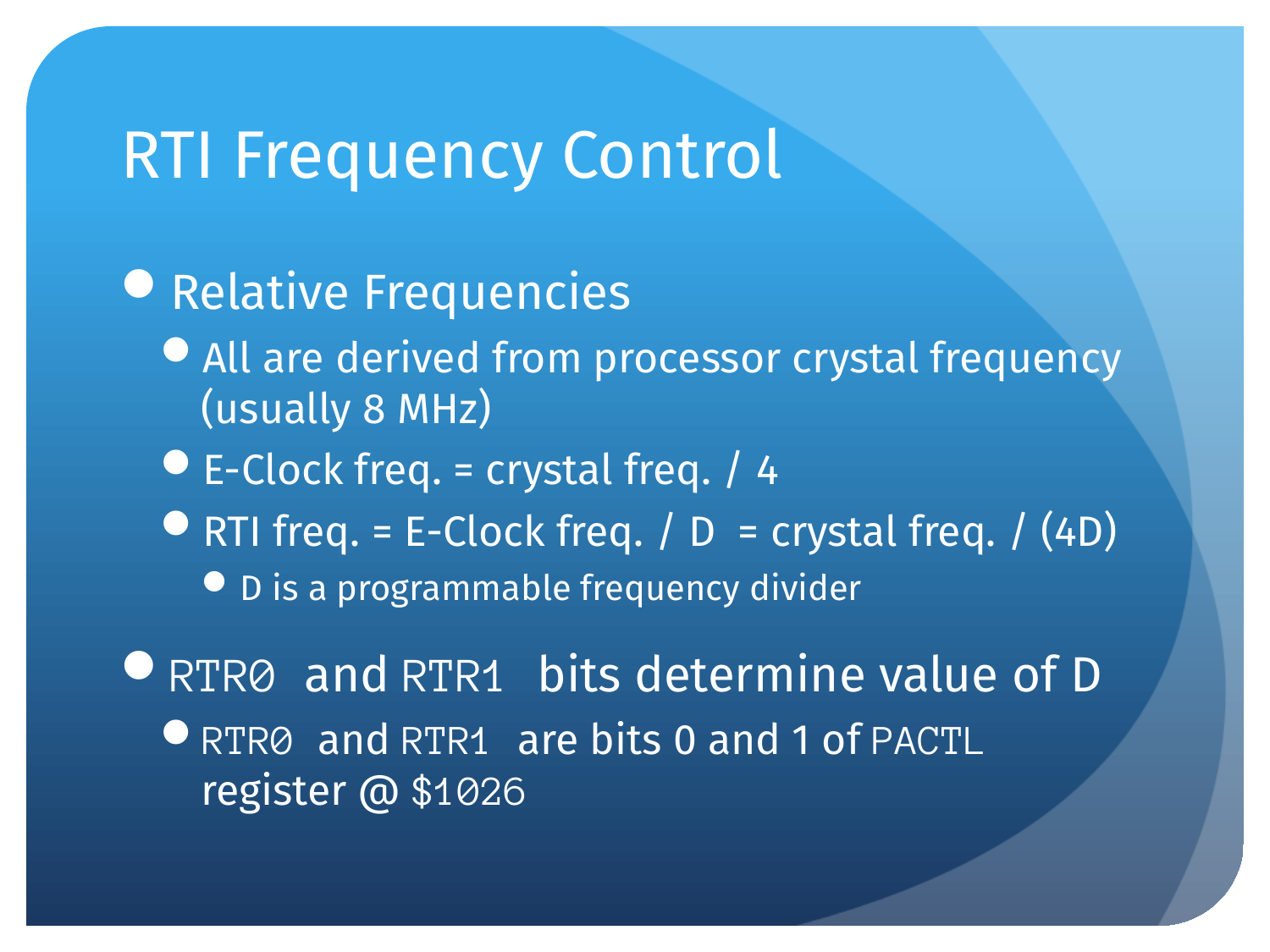

# RTI Frequency Control
Relative Frequencies
All are derived from processor crystal frequency (usually 8 MHz)
E-Clock freq. = crystal freq. / 4
RTI freq. = E-Clock freq. / D  = crystal freq. / (4D)
D is a programmable frequency divider
RTR0 and RTR1 bits determine value of D
RTR0 and RTR1 are bits 0 and 1 of PACTL register @ $1026